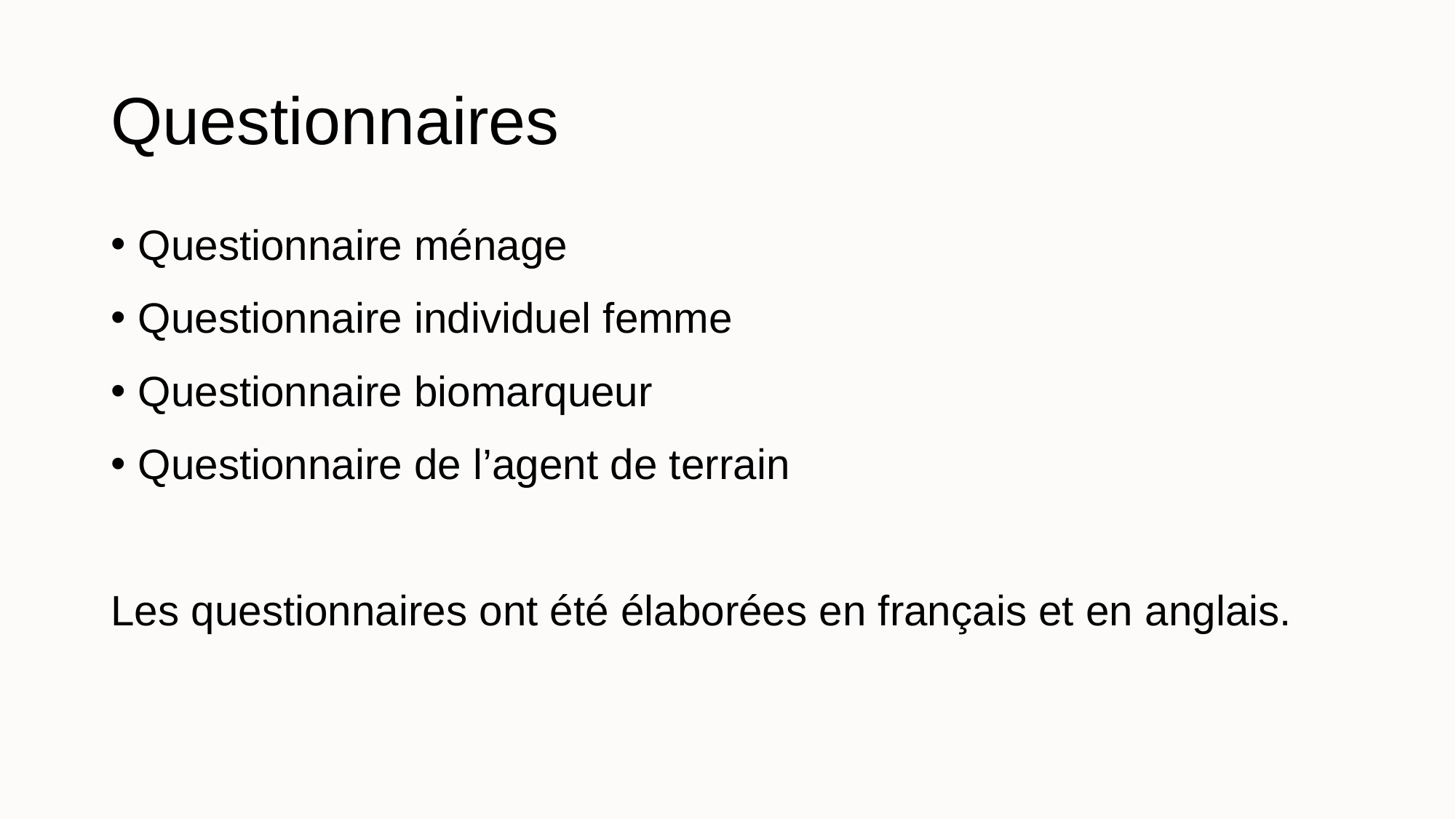

# Questionnaires
Questionnaire ménage
Questionnaire individuel femme
Questionnaire biomarqueur
Questionnaire de l’agent de terrain

Les questionnaires ont été élaborées en français et en anglais.